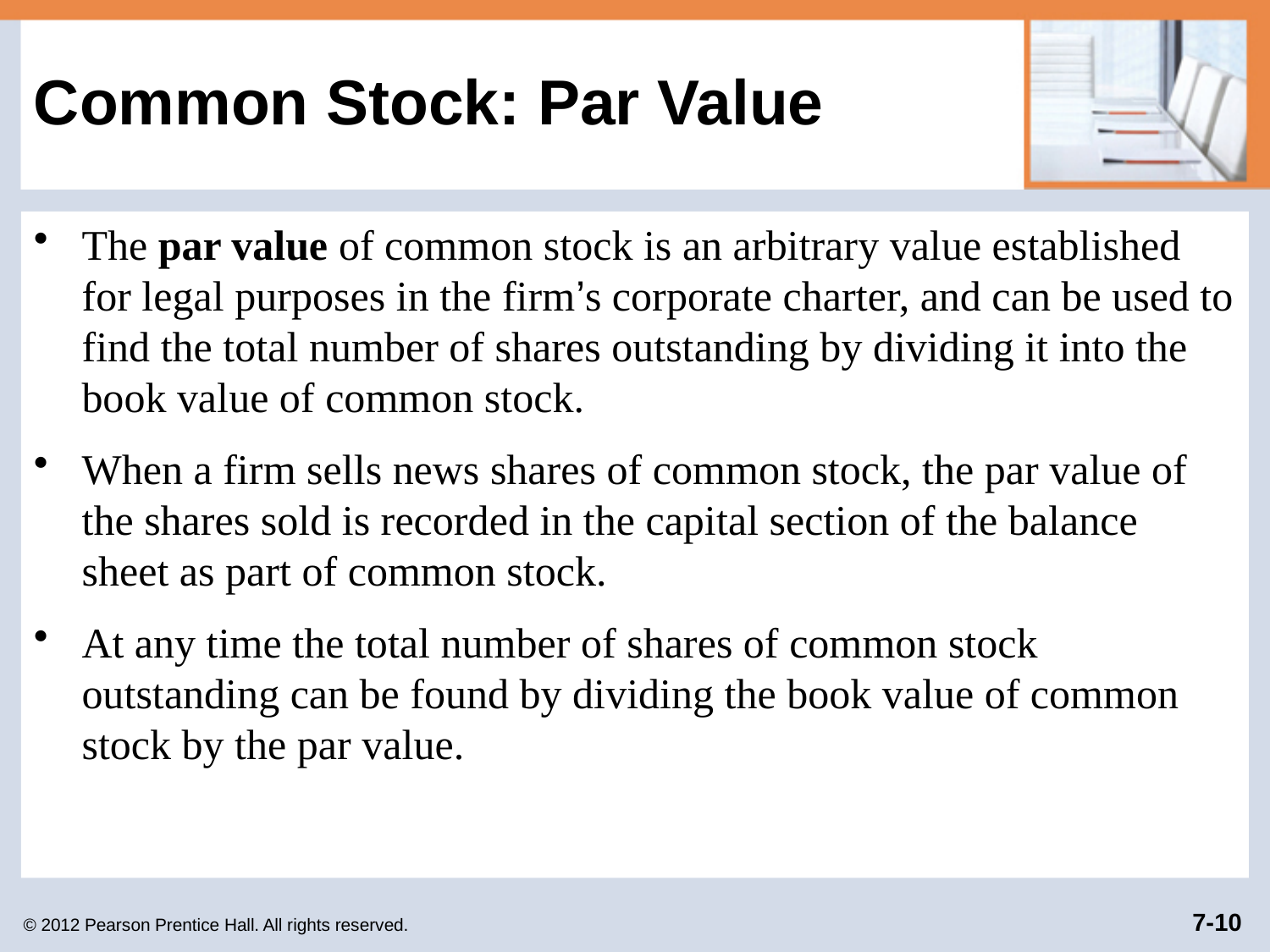

# Common Stock: Par Value
The par value of common stock is an arbitrary value established for legal purposes in the firm’s corporate charter, and can be used to find the total number of shares outstanding by dividing it into the book value of common stock.
When a firm sells news shares of common stock, the par value of the shares sold is recorded in the capital section of the balance sheet as part of common stock.
At any time the total number of shares of common stock outstanding can be found by dividing the book value of common stock by the par value.
© 2012 Pearson Prentice Hall. All rights reserved.
7-10